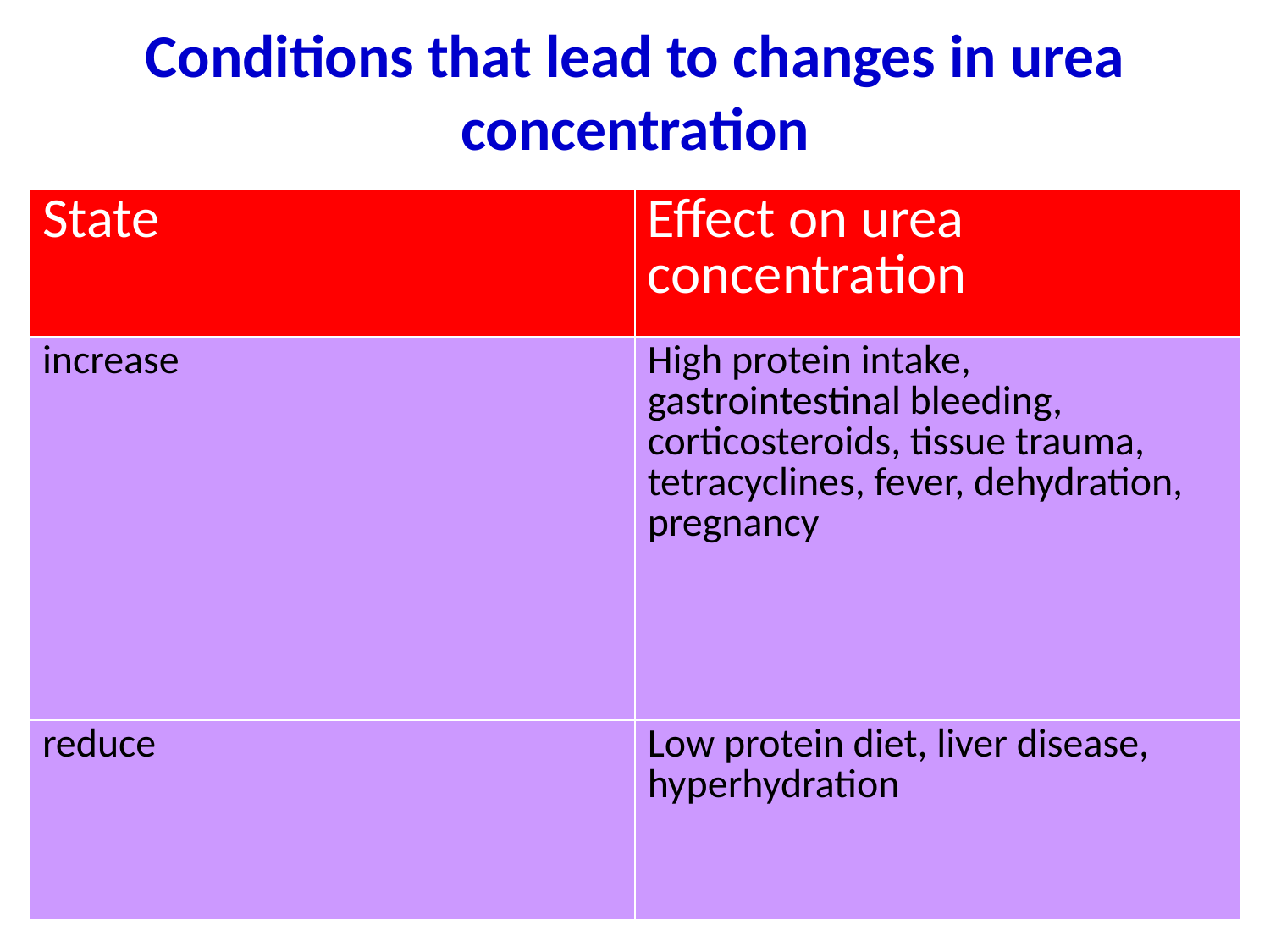

# Conditions that lead to changes in urea concentration
| State | Effect on urea concentration |
| --- | --- |
| increase | High protein intake, gastrointestinal bleeding, corticosteroids, tissue trauma, tetracyclines, fever, dehydration, pregnancy |
| reduce | Low protein diet, liver disease, hyperhydration |